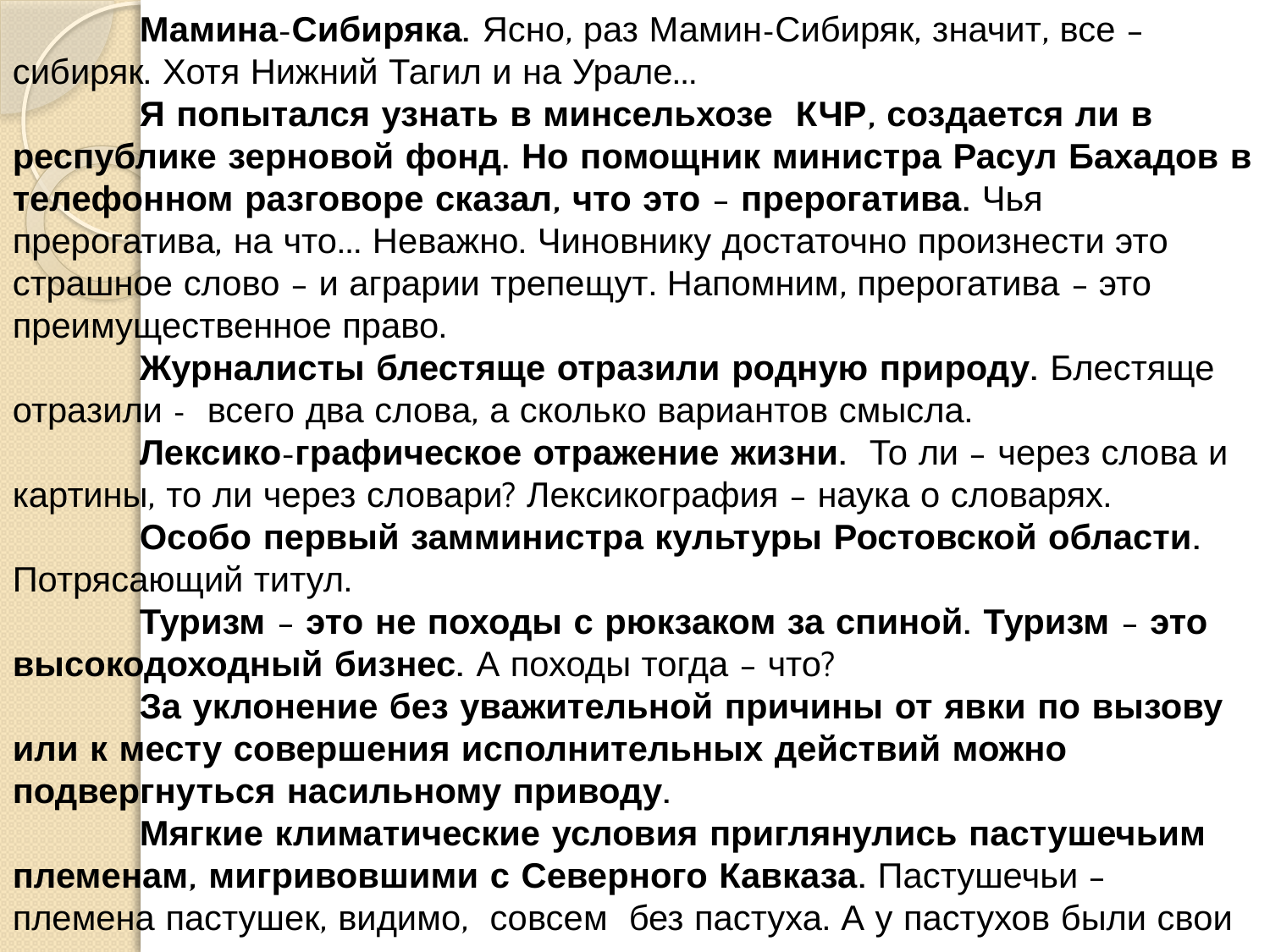

Мамина-Сибиряка. Ясно, раз Мамин-Сибиряк, значит, все – сибиряк. Хотя Нижний Тагил и на Урале…
	Я попытался узнать в минсельхозе  КЧР, создается ли в республике зерновой фонд. Но помощник министра Расул Бахадов в телефонном разговоре сказал, что это – прерогатива. Чья прерогатива, на что… Неважно. Чиновнику достаточно произнести это страшное слово – и аграрии трепещут. Напомним, прерогатива – это преимущественное право.
	Журналисты блестяще отразили родную природу. Блестяще отразили -  всего два слова, а сколько вариантов смысла.
	Лексико-графическое отражение жизни.  То ли – через слова и картины, то ли через словари? Лексикография – наука о словарях.
	Особо первый замминистра культуры Ростовской области. Потрясающий титул.
	Туризм – это не походы с рюкзаком за спиной. Туризм – это высокодоходный бизнес. А походы тогда – что?
	За уклонение без уважительной причины от явки по вызову или к месту совершения исполнительных действий можно подвергнуться насильному приводу.
	Мягкие климатические условия приглянулись пастушечьим племенам, мигривовшими с Северного Кавказа. Пастушечьи – племена пастушек, видимо,  совсем  без пастуха. А у пастухов были свои племен, пастушьи.